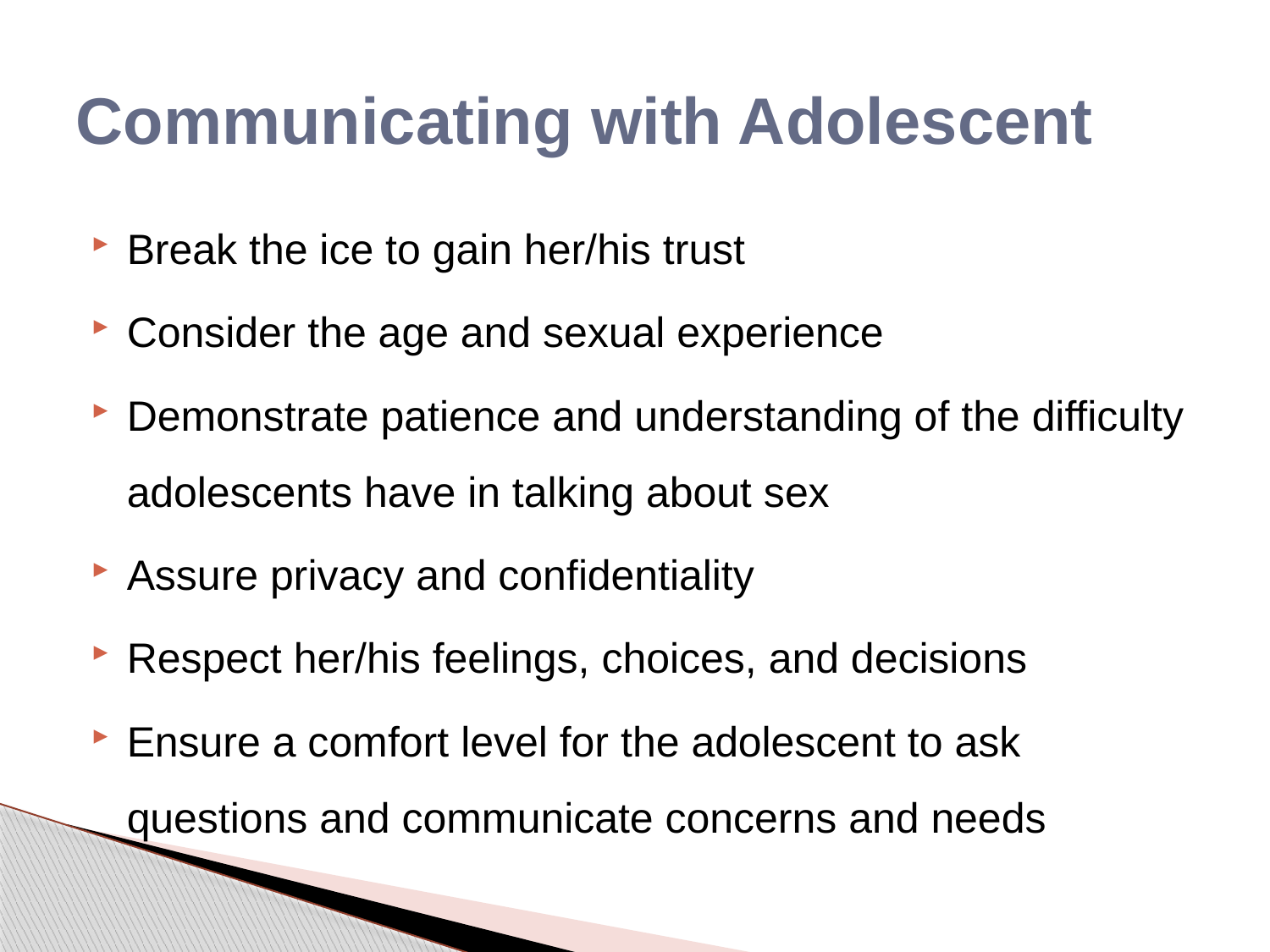

# Communicating with Adolescent
Break the ice to gain her/his trust
Consider the age and sexual experience
Demonstrate patience and understanding of the difficulty adolescents have in talking about sex
Assure privacy and confidentiality
Respect her/his feelings, choices, and decisions
Ensure a comfort level for the adolescent to ask questions and communicate concerns and needs